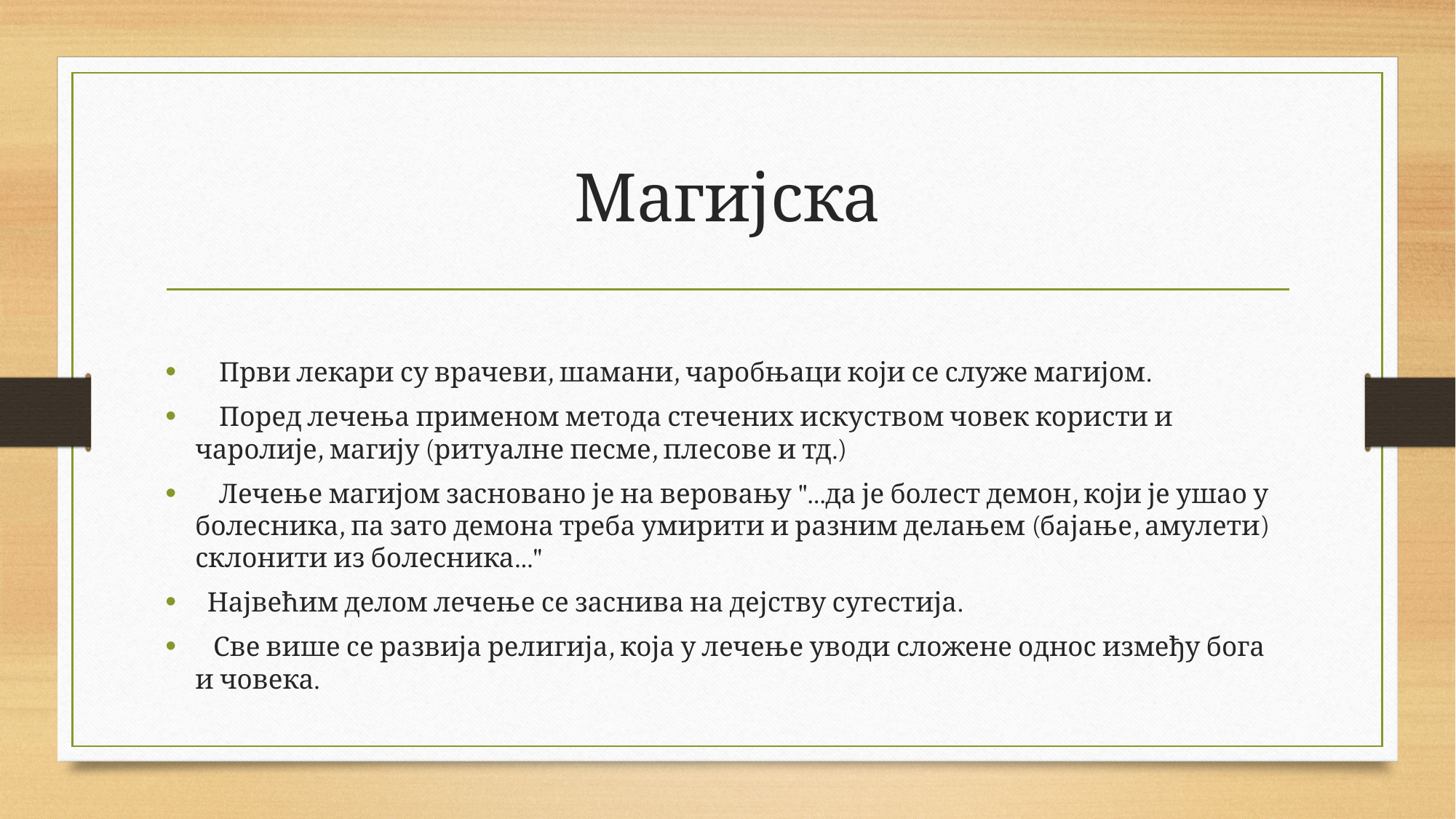

# Магијска

    Први лекари су врачеви, шамани, чаробњаци који се служе магијом.
    Поред лечења применом метода стечених искуством човек користи и чаролије, магију (ритуалне песме, плесове и тд.)
    Лечење магијом засновано је на веровању "...да је болест демон, који је ушао у болесника, па зато демона треба умирити и разним делањем (бајање, амулети) склонити из болесника..."
  Највећим делом лечење се заснива на дејству сугестија.
   Све више се развија религија, која у лечење уводи сложене однос између бога и човека.